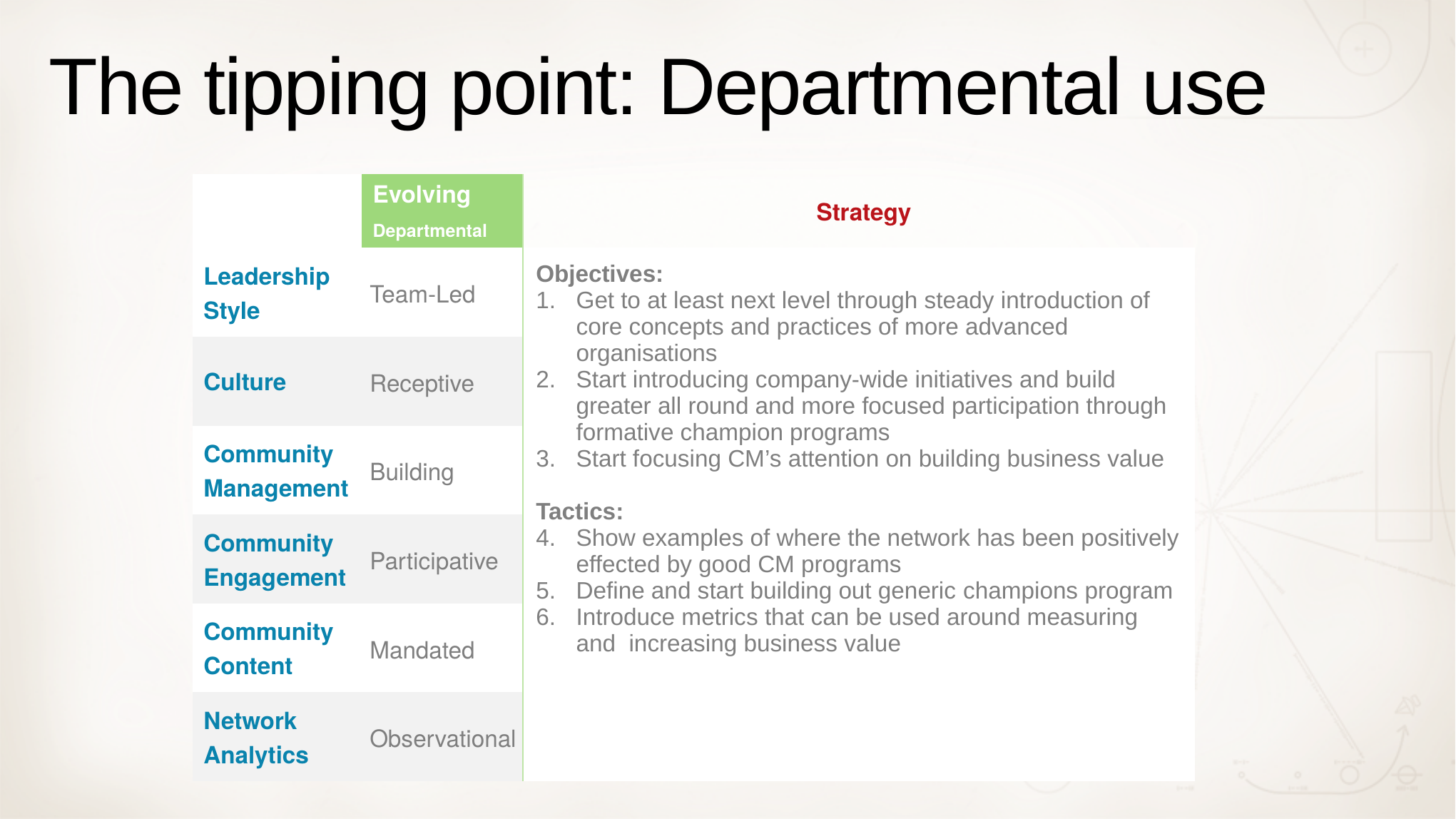

# The tipping point: Departmental use
|  | Evolving | Strategy |
| --- | --- | --- |
|  | Departmental |  |
| Leadership Style | Team-Led | Objectives: Get to at least next level through steady introduction of core concepts and practices of more advanced organisations Start introducing company-wide initiatives and build greater all round and more focused participation through formative champion programs Start focusing CM’s attention on building business value Tactics: Show examples of where the network has been positively effected by good CM programs Define and start building out generic champions program Introduce metrics that can be used around measuring and increasing business value |
| Culture | Receptive |  |
| Community Management | Building |  |
| Community Engagement | Participative |  |
| Community Content | Mandated |  |
| Network Analytics | Observational |  |